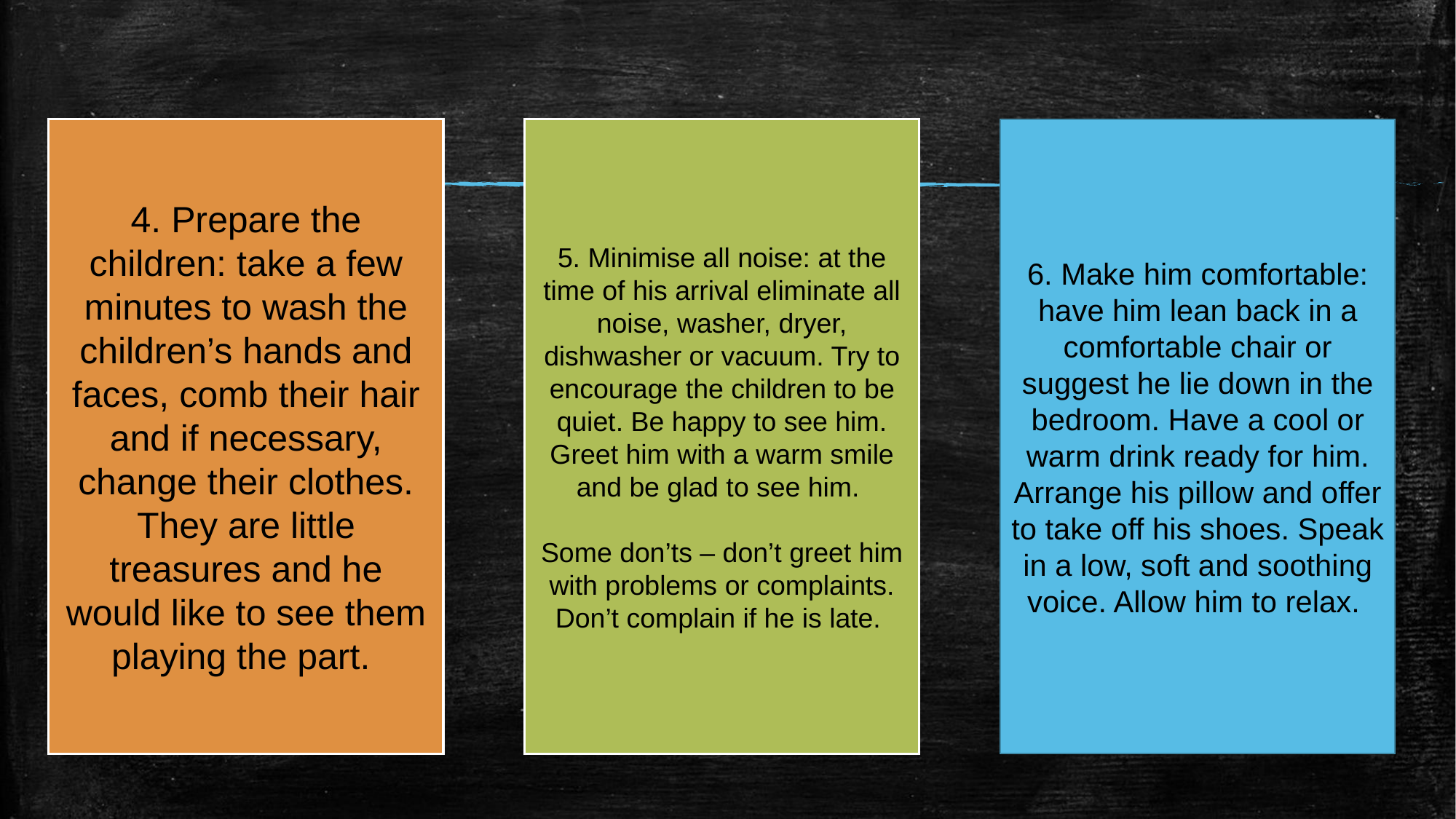

4. Prepare the children: take a few minutes to wash the children’s hands and faces, comb their hair and if necessary, change their clothes. They are little treasures and he would like to see them playing the part.
5. Minimise all noise: at the time of his arrival eliminate all noise, washer, dryer, dishwasher or vacuum. Try to encourage the children to be quiet. Be happy to see him. Greet him with a warm smile and be glad to see him.

Some don’ts – don’t greet him with problems or complaints. Don’t complain if he is late.
6. Make him comfortable: have him lean back in a comfortable chair or suggest he lie down in the bedroom. Have a cool or warm drink ready for him. Arrange his pillow and offer to take off his shoes. Speak in a low, soft and soothing voice. Allow him to relax.